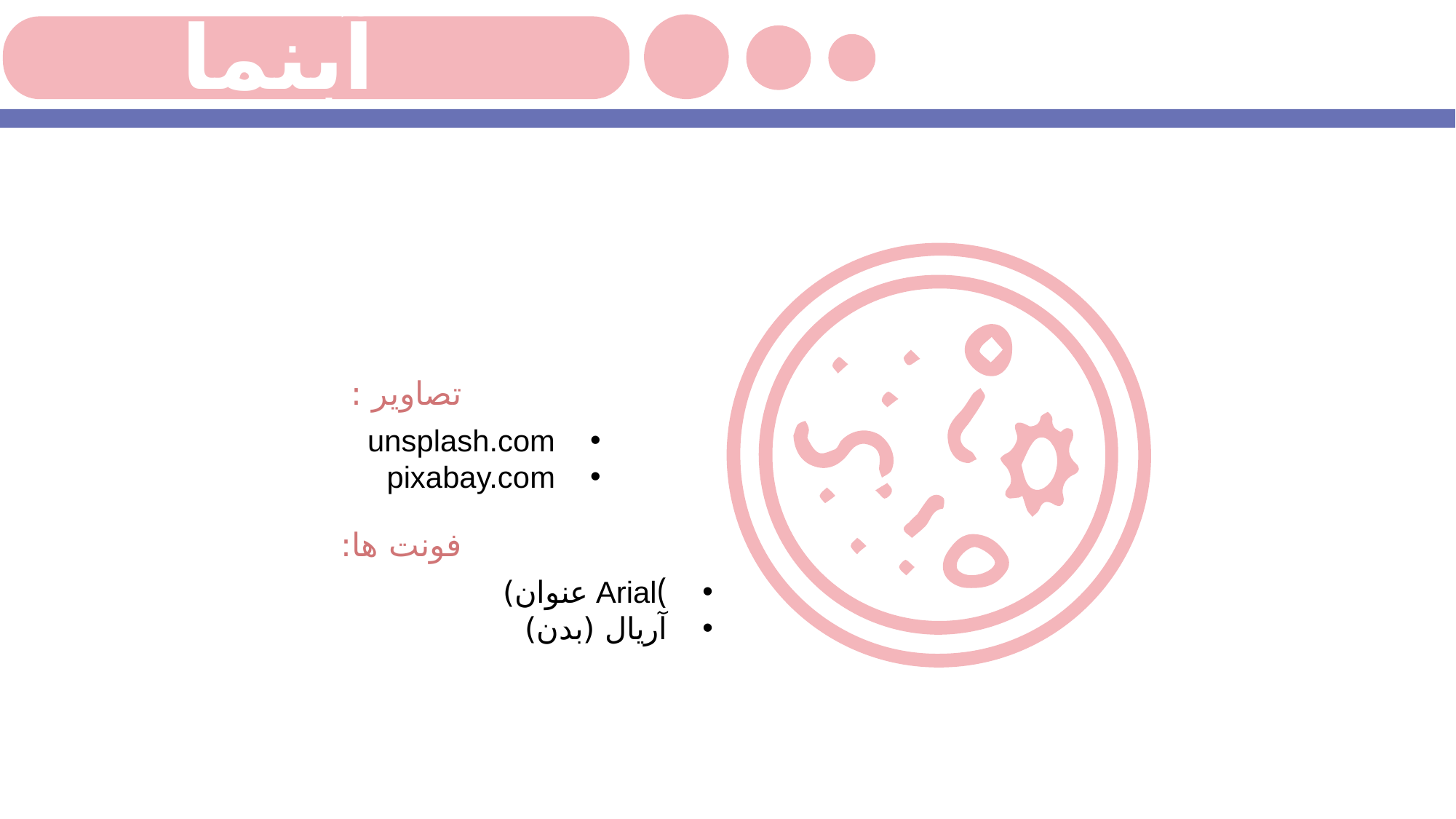

آبنما

تصاویر :
unsplash.com
pixabay.com

فونت ها:
)Arial عنوان)
آریال (بدن)